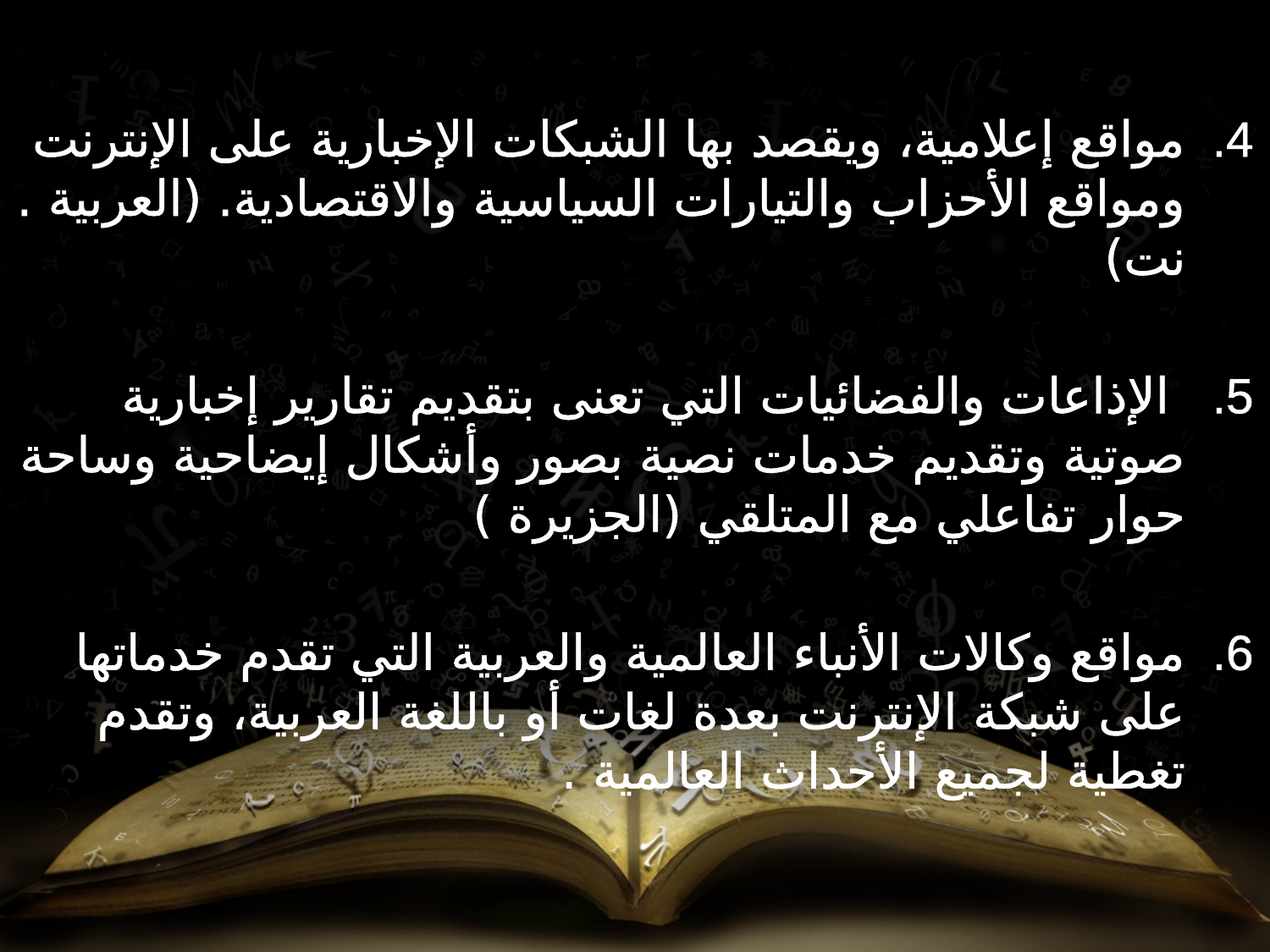

مواقع إعلامية، ويقصد بها الشبكات الإخبارية على الإنترنت ومواقع الأحزاب والتيارات السياسية والاقتصادية. (العربية . نت)

 الإذاعات والفضائيات التي تعنى بتقديم تقارير إخبارية صوتية وتقديم خدمات نصية بصور وأشكال إيضاحية وساحة حوار تفاعلي مع المتلقي (الجزيرة )

مواقع وكالات الأنباء العالمية والعربية التي تقدم خدماتها على شبكة الإنترنت بعدة لغات أو باللغة العربية، وتقدم تغطية لجميع الأحداث العالمية .